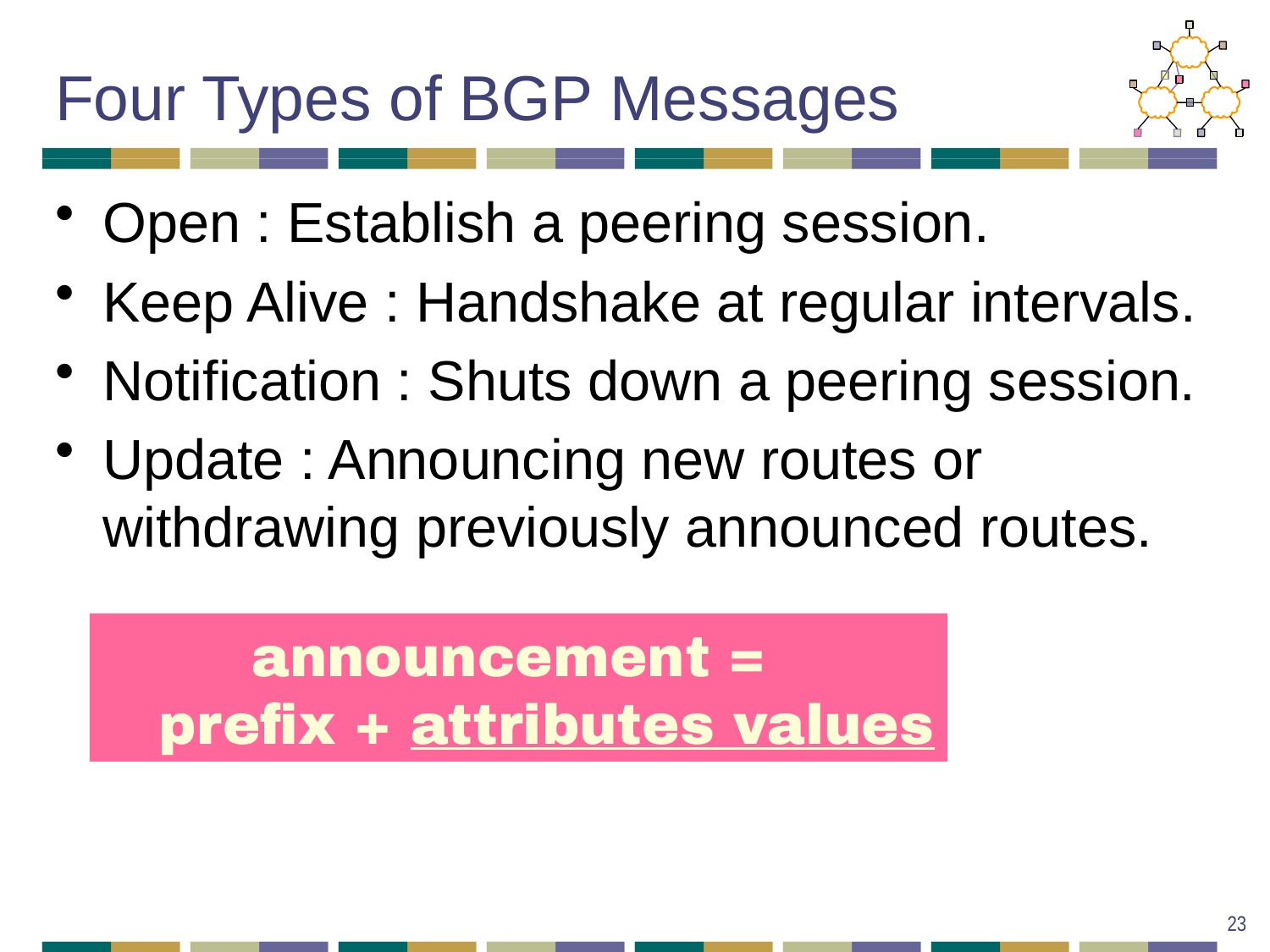

# Four Types of BGP Messages
Open : Establish a peering session.
Keep Alive : Handshake at regular intervals.
Notification : Shuts down a peering session.
Update : Announcing new routes or withdrawing previously announced routes.
announcement =
   prefix + attributes values
23